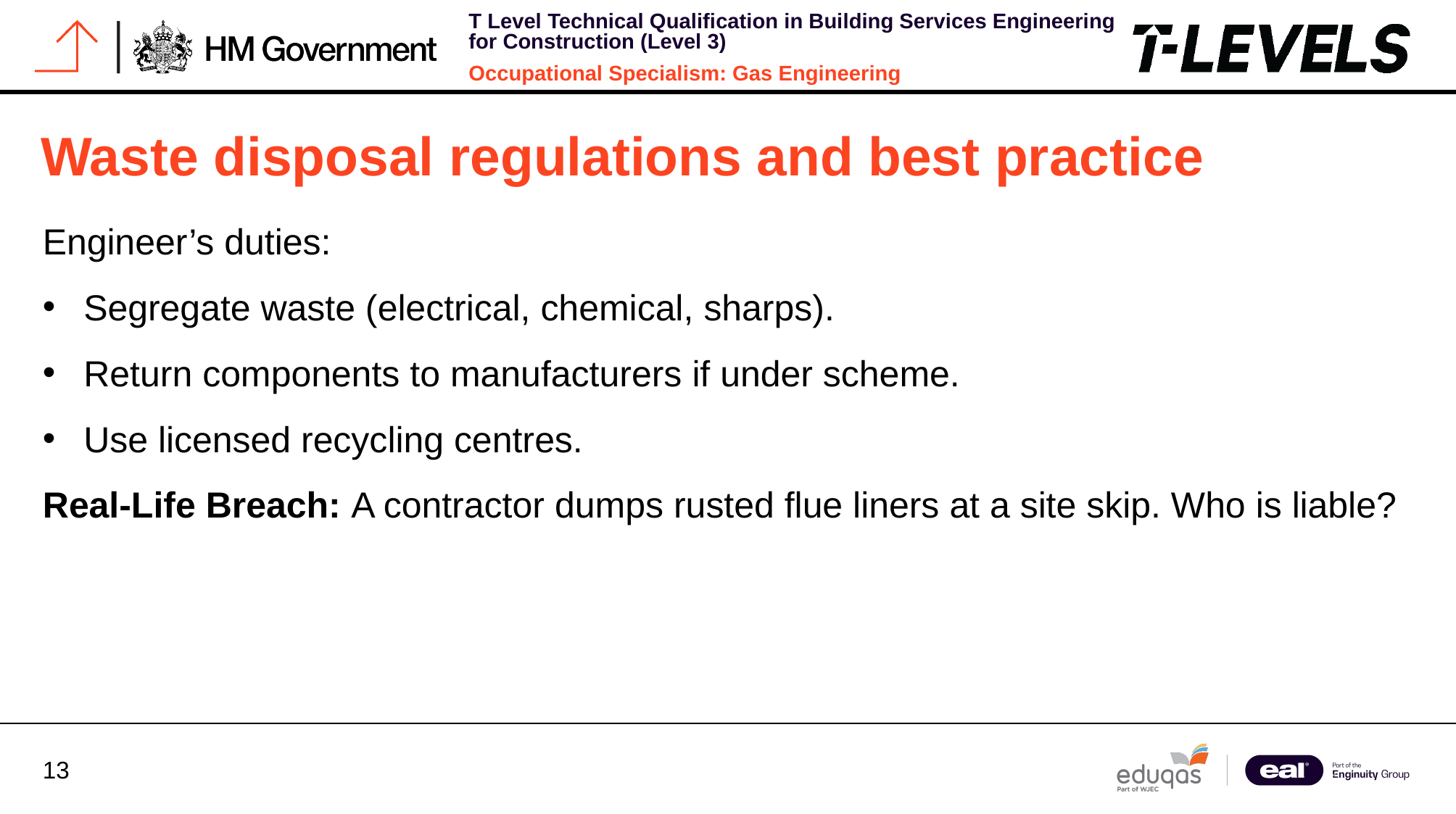

# Waste disposal regulations and best practice
Engineer’s duties:
Segregate waste (electrical, chemical, sharps).
Return components to manufacturers if under scheme.
Use licensed recycling centres.
Real-Life Breach: A contractor dumps rusted flue liners at a site skip. Who is liable?